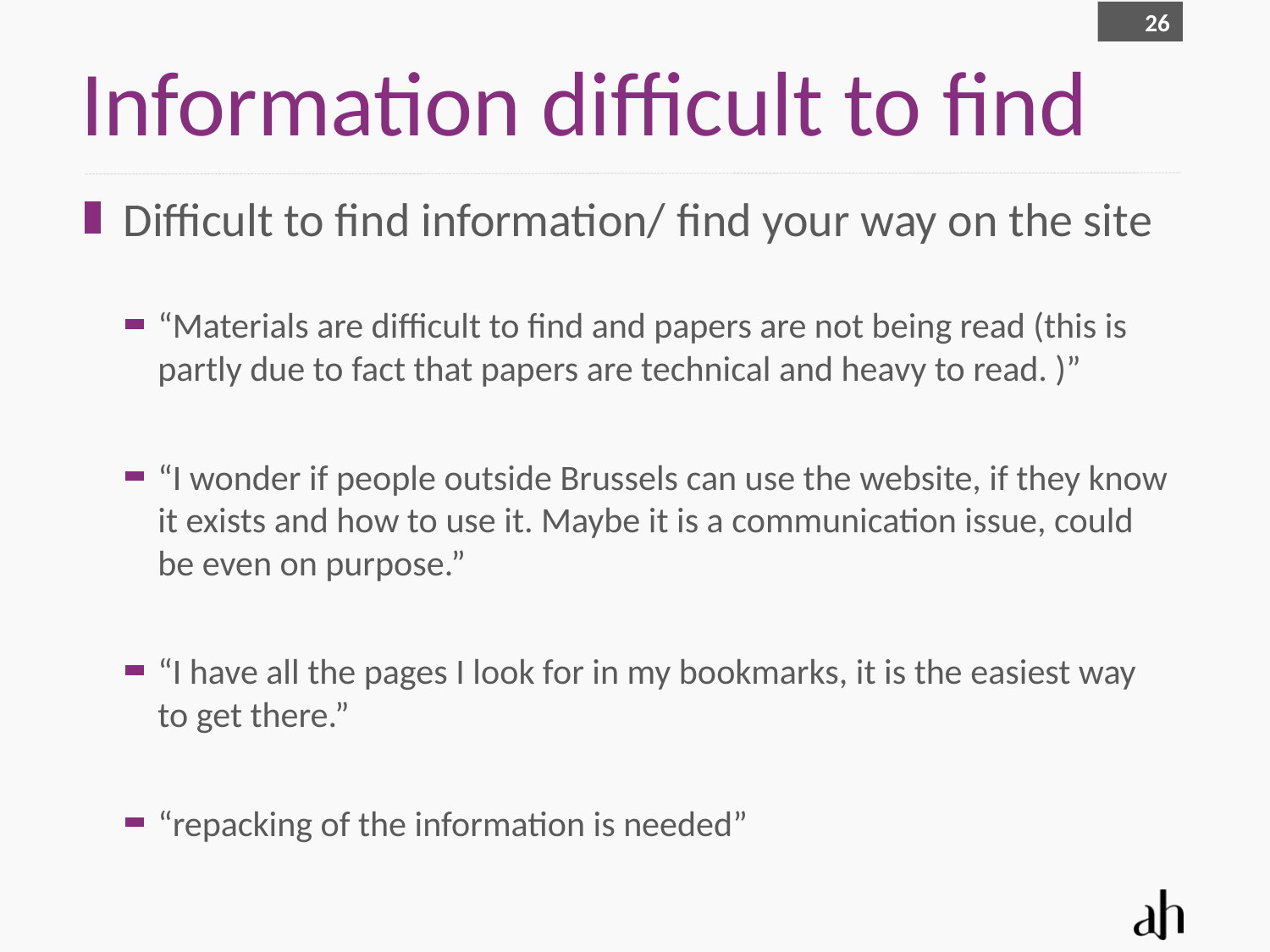

26
# Information difficult to find

Difficult to find information/ find your way on the site
“Materials are difficult to find and papers are not being read (this is partly due to fact that papers are technical and heavy to read. )”

“I wonder if people outside Brussels can use the website, if they know it exists and how to use it. Maybe it is a communication issue, could be even on purpose.”

“I have all the pages I look for in my bookmarks, it is the easiest way to get there.”

“repacking of the information is needed”